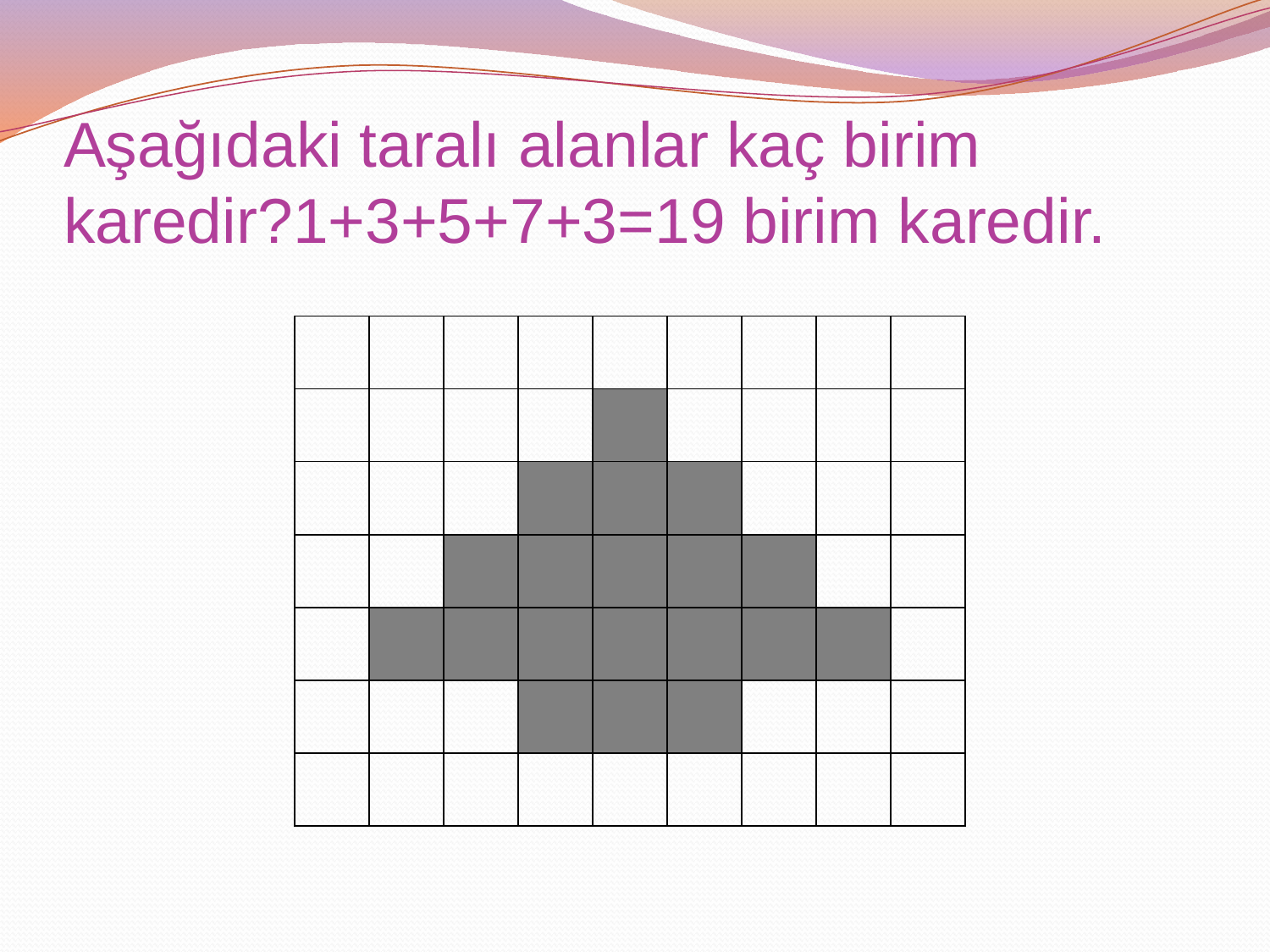

# Aşağıdaki taralı alanlar kaç birim karedir?1+3+5+7+3=19 birim karedir.
|  |  |  |  |  |  |  |  |  |
| --- | --- | --- | --- | --- | --- | --- | --- | --- |
|  |  |  |  |  |  |  |  |  |
|  |  |  |  |  |  |  |  |  |
|  |  |  |  |  |  |  |  |  |
|  |  |  |  |  |  |  |  |  |
|  |  |  |  |  |  |  |  |  |
|  |  |  |  |  |  |  |  |  |